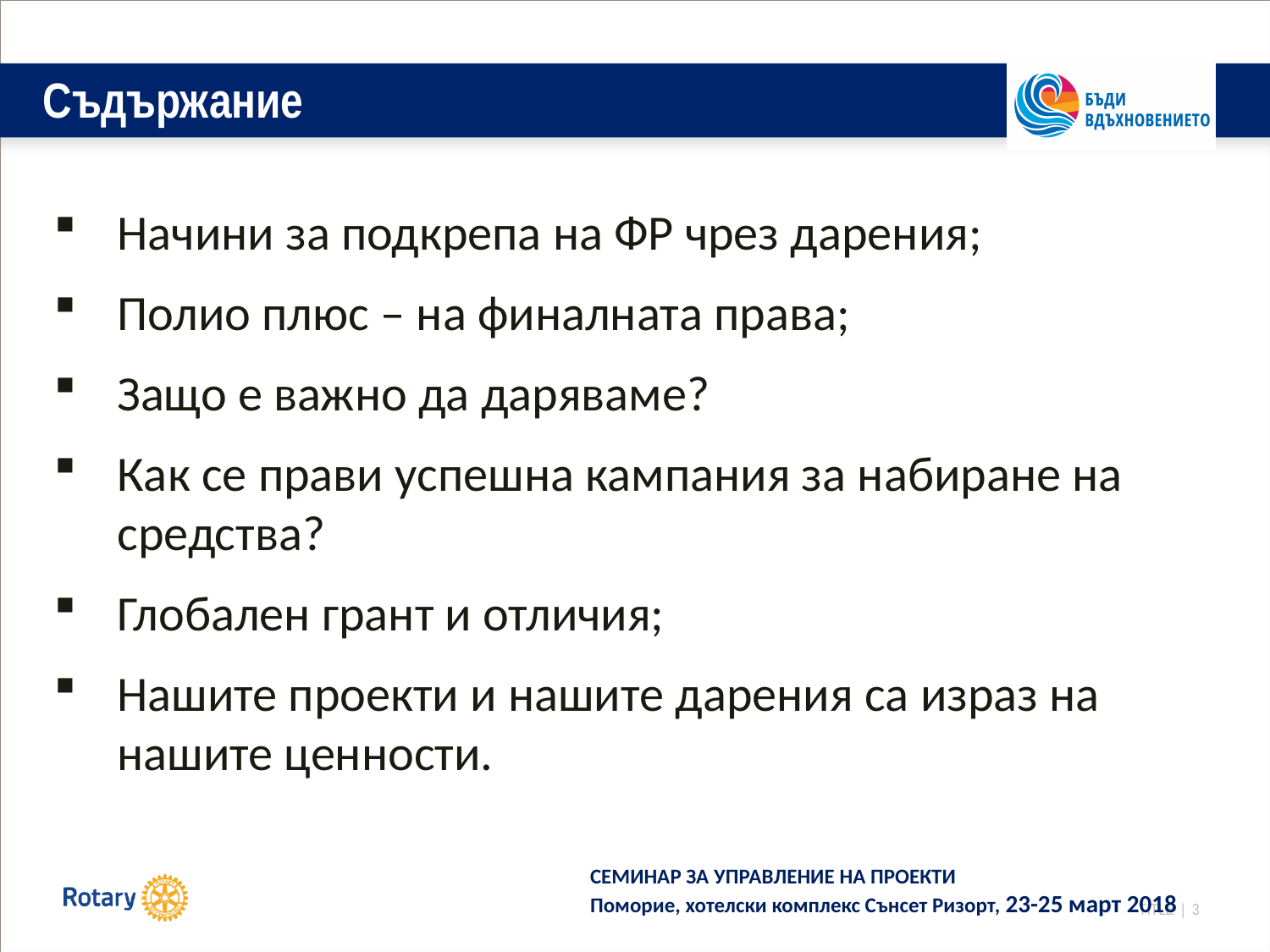

Съдържание
Начини за подкрепа на ФР чрез дарения;
Полио плюс – на финалната права;
Защо е важно да даряваме?
Как се прави успешна кампания за набиране на средства?
Глобален грант и отличия;
Нашите проекти и нашите дарения са израз на нашите ценности.